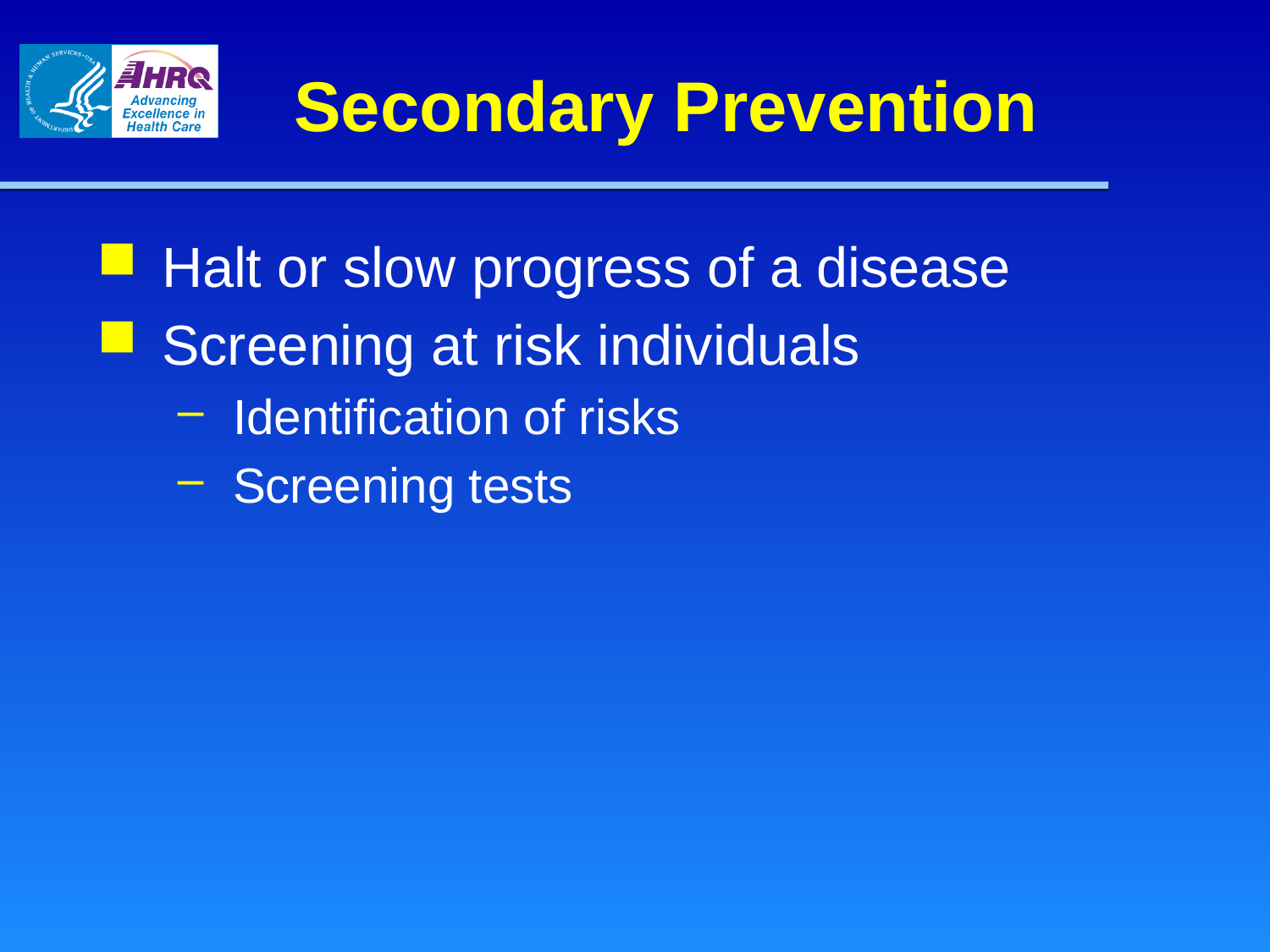

# Secondary Prevention
Halt or slow progress of a disease
Screening at risk individuals
Identification of risks
Screening tests